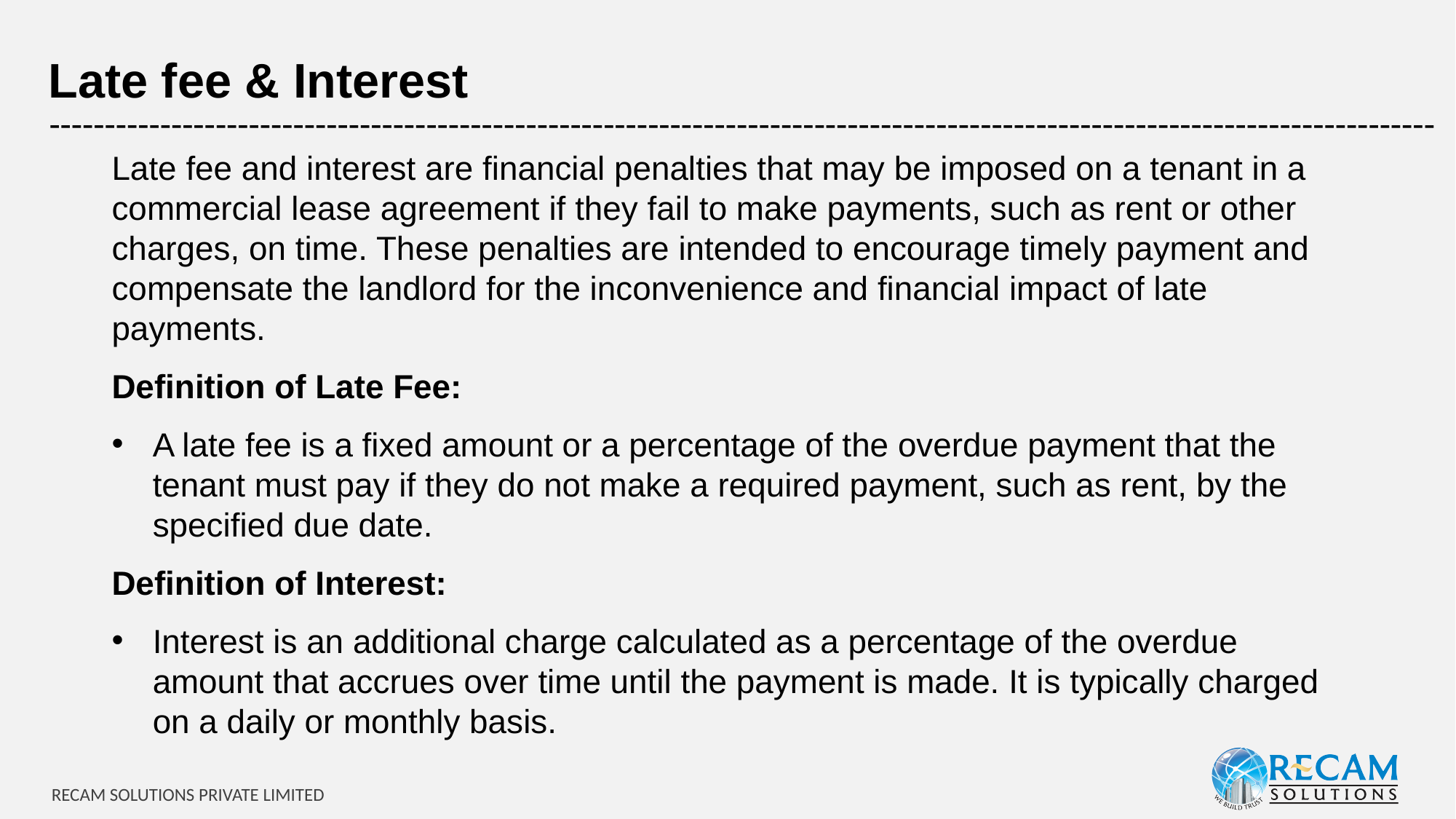

Late fee & Interest
-----------------------------------------------------------------------------------------------------------------------------
Late fee and interest are financial penalties that may be imposed on a tenant in a commercial lease agreement if they fail to make payments, such as rent or other charges, on time. These penalties are intended to encourage timely payment and compensate the landlord for the inconvenience and financial impact of late payments.
Definition of Late Fee:
A late fee is a fixed amount or a percentage of the overdue payment that the tenant must pay if they do not make a required payment, such as rent, by the specified due date.
Definition of Interest:
Interest is an additional charge calculated as a percentage of the overdue amount that accrues over time until the payment is made. It is typically charged on a daily or monthly basis.
RECAM SOLUTIONS PRIVATE LIMITED